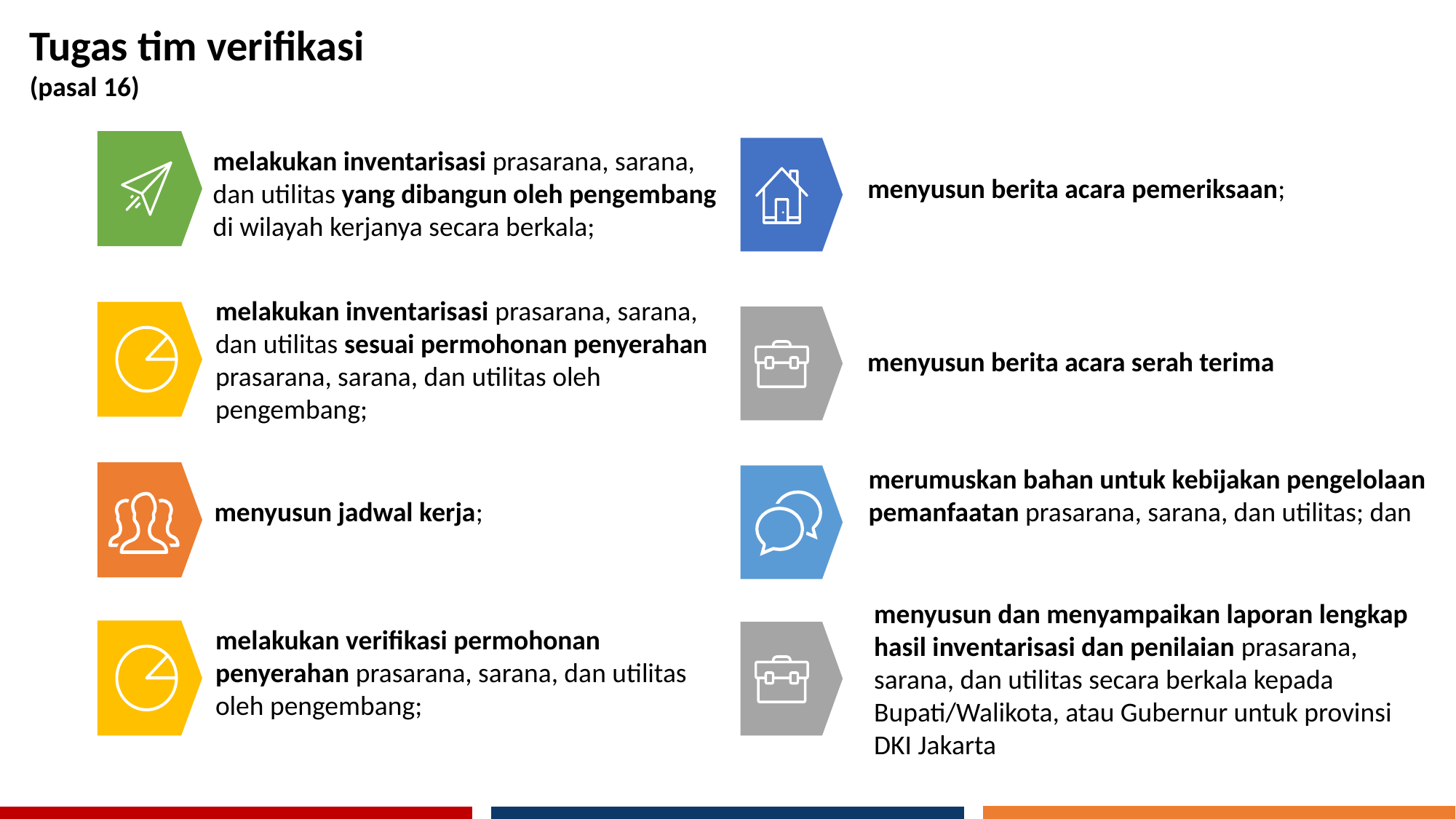

Tugas tim verifikasi
(pasal 16)

melakukan inventarisasi prasarana, sarana, dan utilitas yang dibangun oleh pengembang di wilayah kerjanya secara berkala;

menyusun berita acara pemeriksaan;
melakukan inventarisasi prasarana, sarana, dan utilitas sesuai permohonan penyerahan prasarana, sarana, dan utilitas oleh pengembang;
menyusun berita acara serah terima
merumuskan bahan untuk kebijakan pengelolaan pemanfaatan prasarana, sarana, dan utilitas; dan
menyusun jadwal kerja;
menyusun dan menyampaikan laporan lengkap hasil inventarisasi dan penilaian prasarana, sarana, dan utilitas secara berkala kepada Bupati/Walikota, atau Gubernur untuk provinsi DKI Jakarta
melakukan verifikasi permohonan penyerahan prasarana, sarana, dan utilitas oleh pengembang;